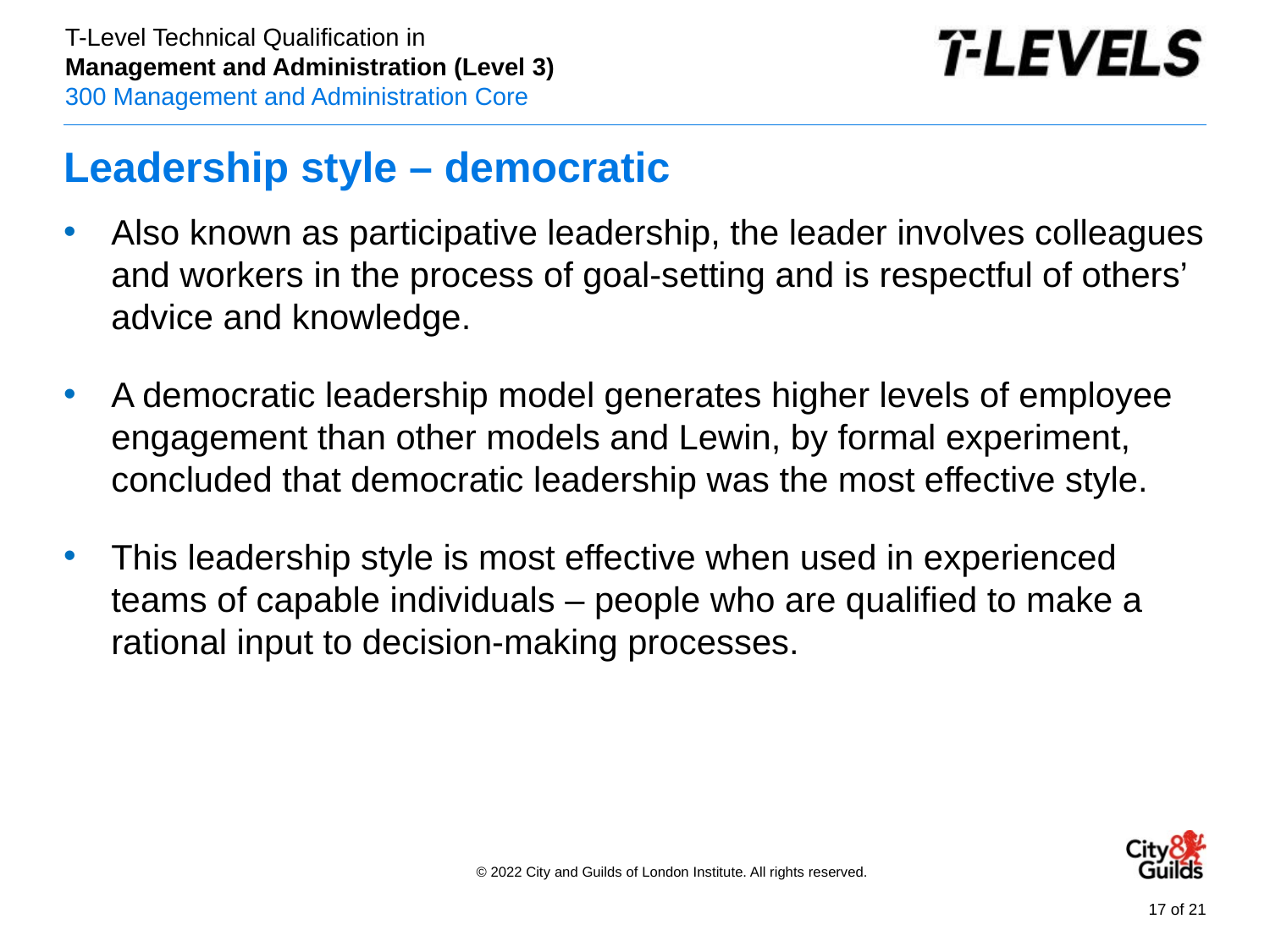

# Leadership style – democratic
Also known as participative leadership, the leader involves colleagues and workers in the process of goal-setting and is respectful of others’ advice and knowledge.
A democratic leadership model generates higher levels of employee engagement than other models and Lewin, by formal experiment, concluded that democratic leadership was the most effective style.
This leadership style is most effective when used in experienced teams of capable individuals – people who are qualified to make a rational input to decision-making processes.